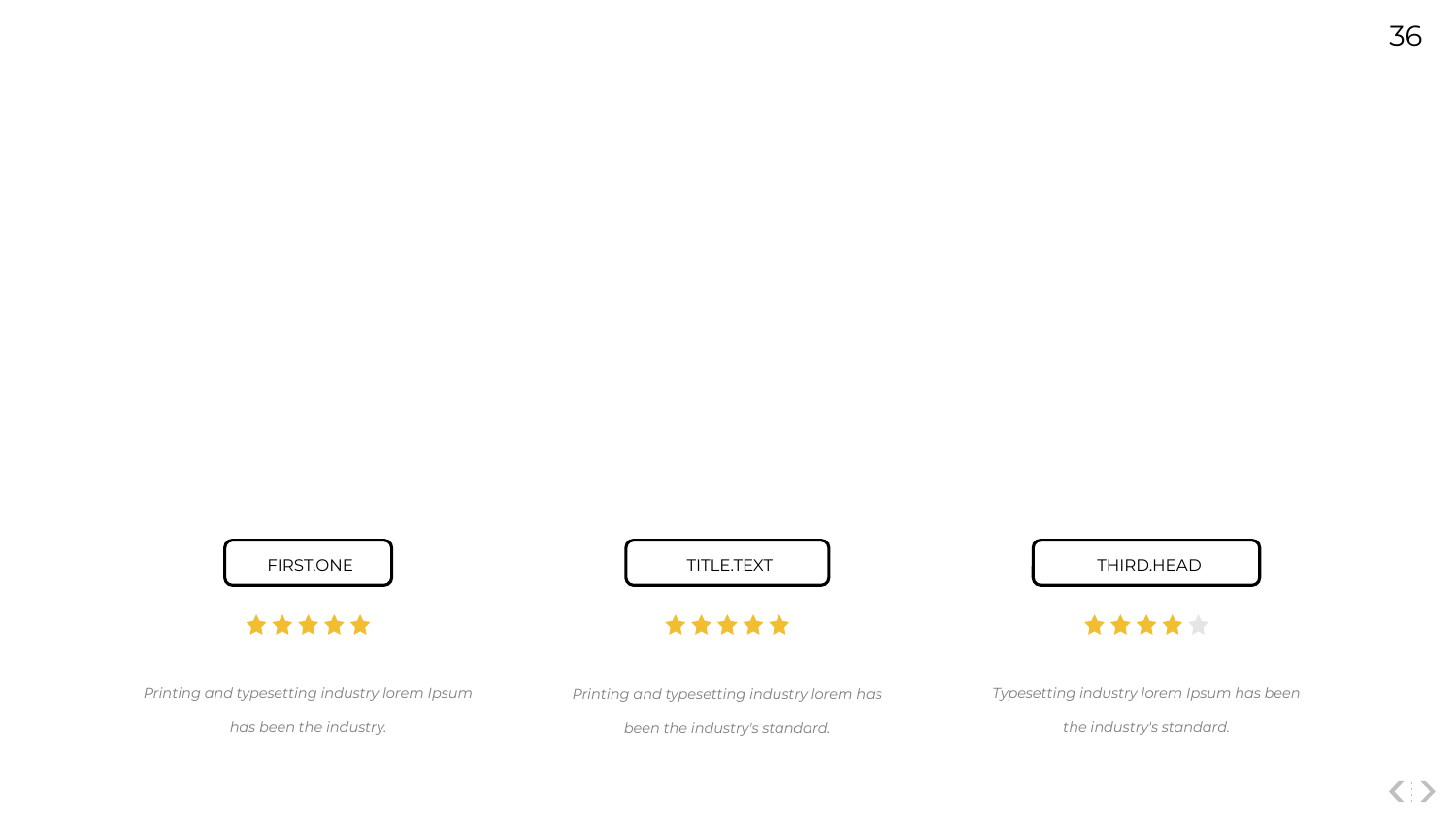

36

FIRST.ONE
TITLE.TEXT
THIRD.HEAD

Printing and typesetting industry lorem Ipsum has been the industry.
Printing and typesetting industry lorem has been the industry's standard.
Typesetting industry lorem Ipsum has been the industry's standard.